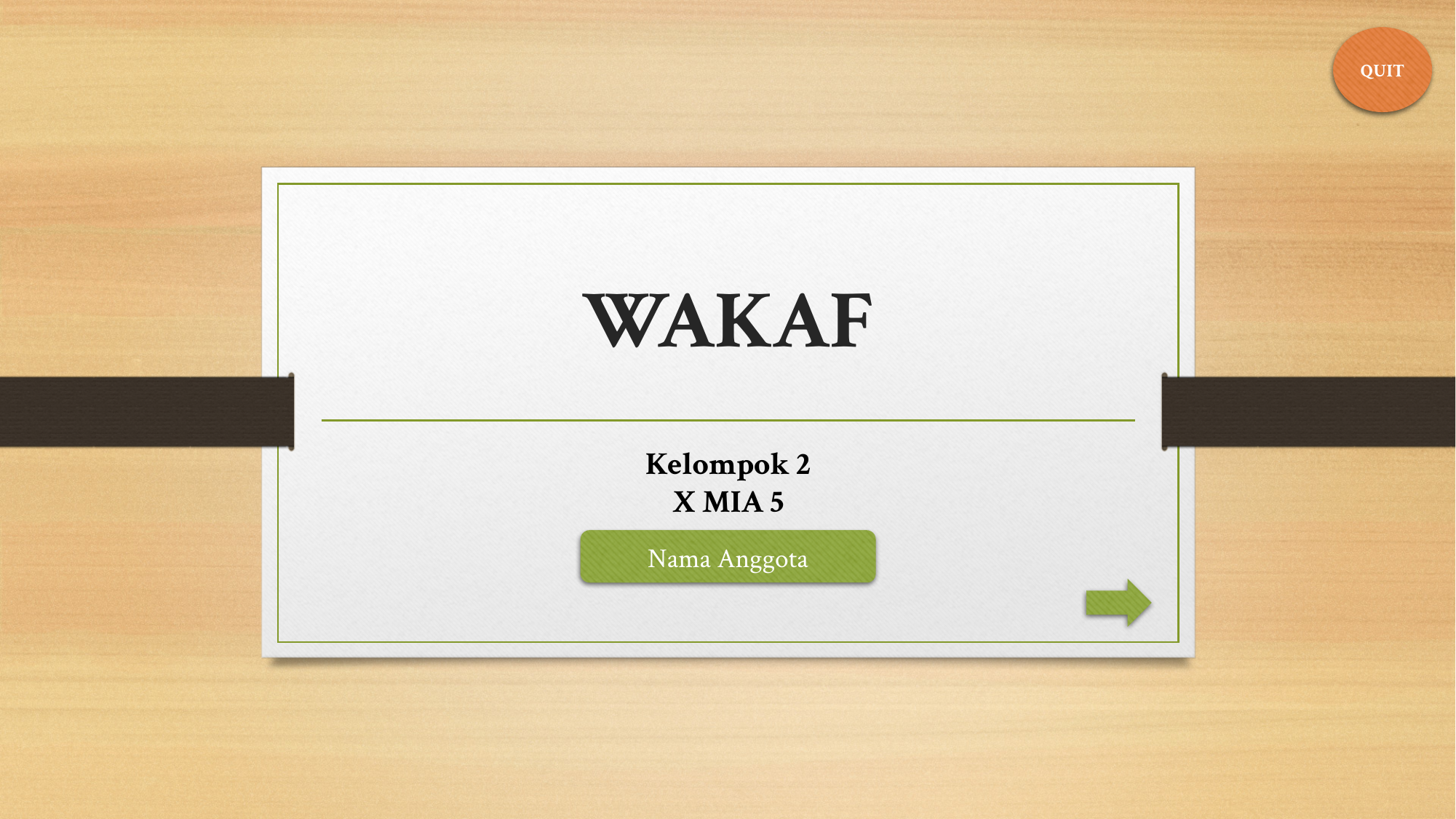

QUIT
# WAKAF
Kelompok 2
X MIA 5
Nama Anggota